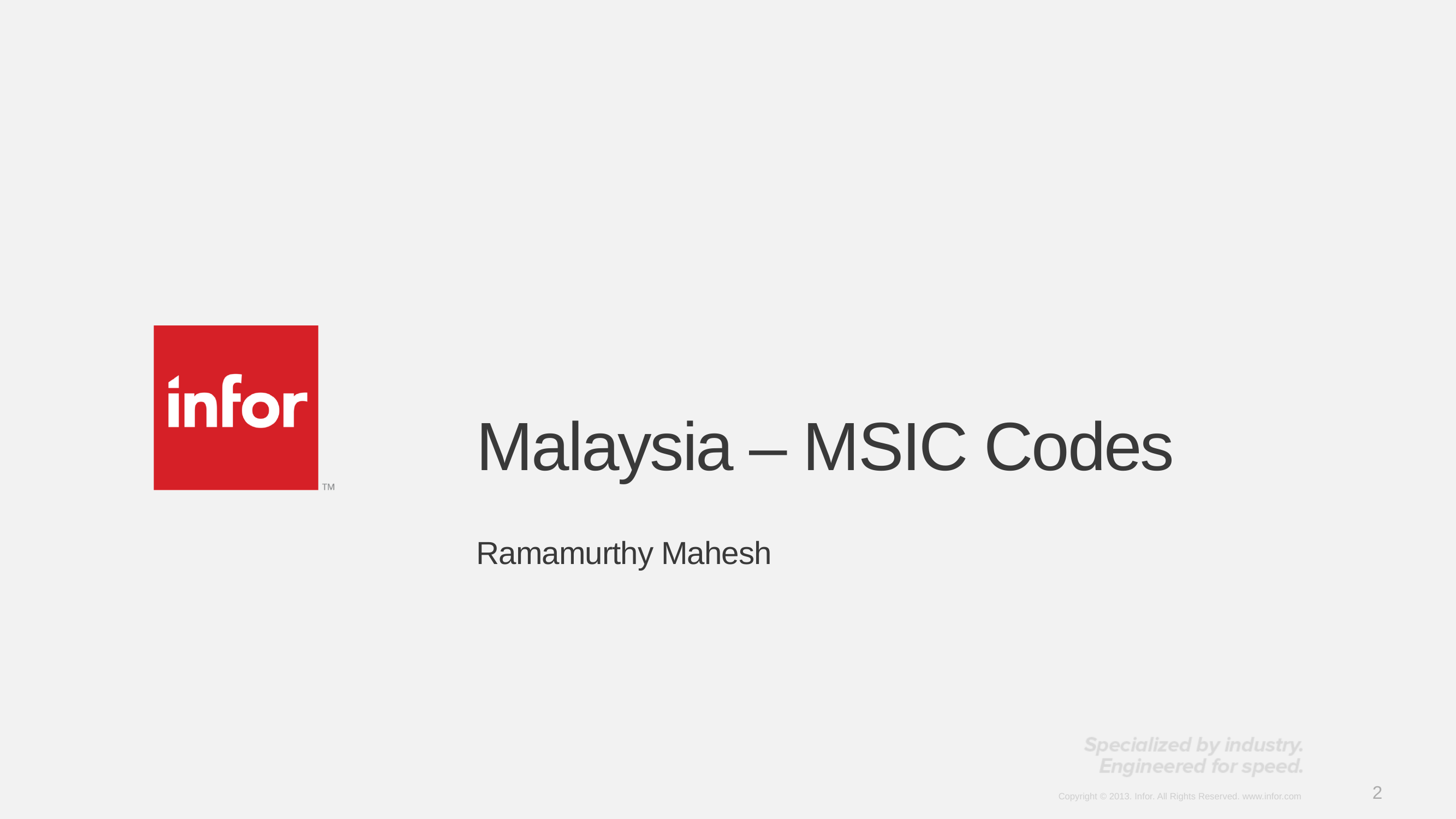

# Malaysia – MSIC Codes
Ramamurthy Mahesh